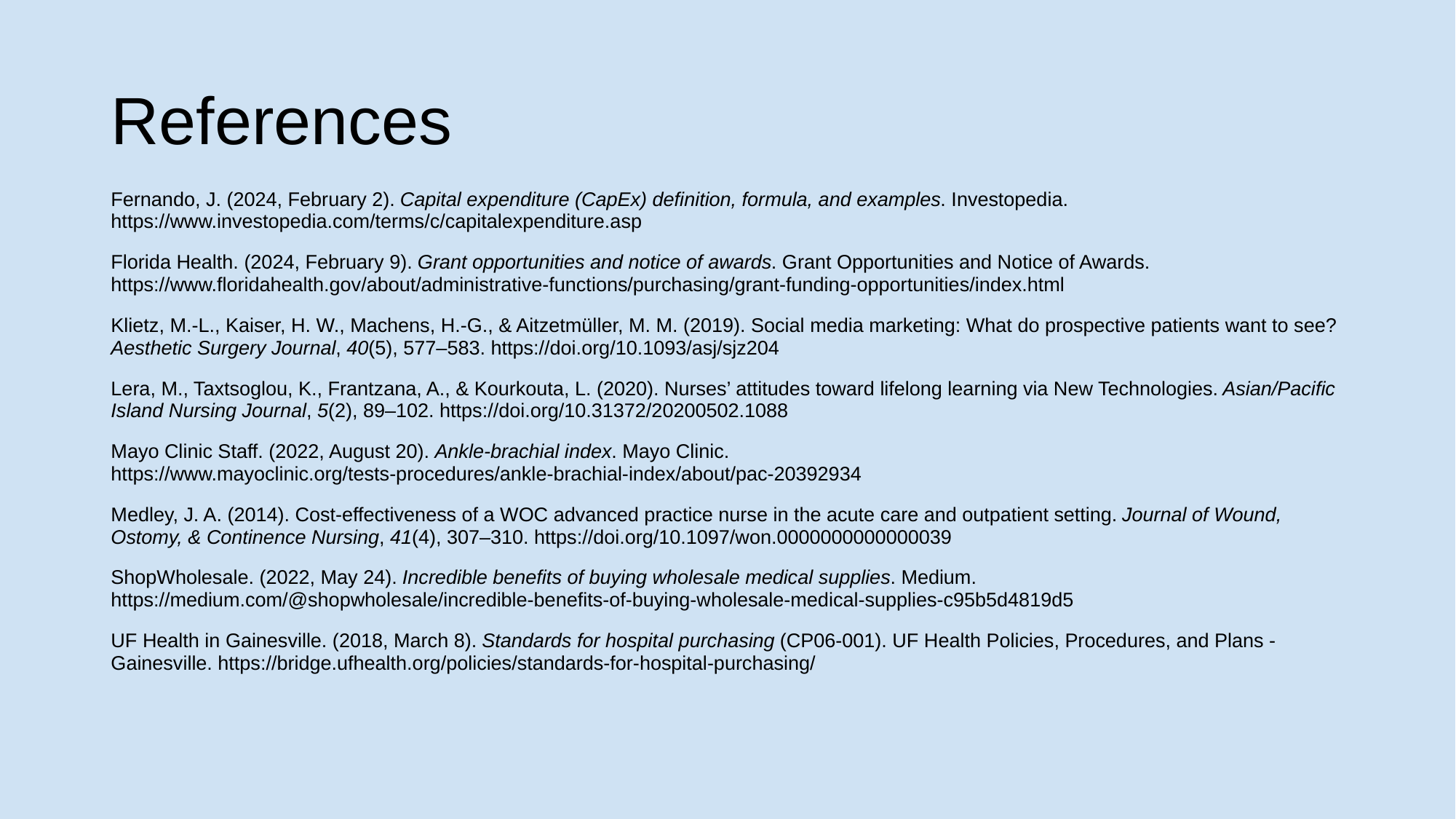

# References
Fernando, J. (2024, February 2). Capital expenditure (CapEx) definition, formula, and examples. Investopedia. https://www.investopedia.com/terms/c/capitalexpenditure.asp
Florida Health. (2024, February 9). Grant opportunities and notice of awards. Grant Opportunities and Notice of Awards. https://www.floridahealth.gov/about/administrative-functions/purchasing/grant-funding-opportunities/index.html
Klietz, M.-L., Kaiser, H. W., Machens, H.-G., & Aitzetmüller, M. M. (2019). Social media marketing: What do prospective patients want to see? Aesthetic Surgery Journal, 40(5), 577–583. https://doi.org/10.1093/asj/sjz204
Lera, M., Taxtsoglou, K., Frantzana, A., & Kourkouta, L. (2020). Nurses’ attitudes toward lifelong learning via New Technologies. Asian/Pacific Island Nursing Journal, 5(2), 89–102. https://doi.org/10.31372/20200502.1088
Mayo Clinic Staff. (2022, August 20). Ankle-brachial index. Mayo Clinic. https://www.mayoclinic.org/tests-procedures/ankle-brachial-index/about/pac-20392934
Medley, J. A. (2014). Cost-effectiveness of a WOC advanced practice nurse in the acute care and outpatient setting. Journal of Wound, Ostomy, & Continence Nursing, 41(4), 307–310. https://doi.org/10.1097/won.0000000000000039
ShopWholesale. (2022, May 24). Incredible benefits of buying wholesale medical supplies. Medium. https://medium.com/@shopwholesale/incredible-benefits-of-buying-wholesale-medical-supplies-c95b5d4819d5
UF Health in Gainesville. (2018, March 8). Standards for hospital purchasing (CP06-001). UF Health Policies, Procedures, and Plans - Gainesville. https://bridge.ufhealth.org/policies/standards-for-hospital-purchasing/